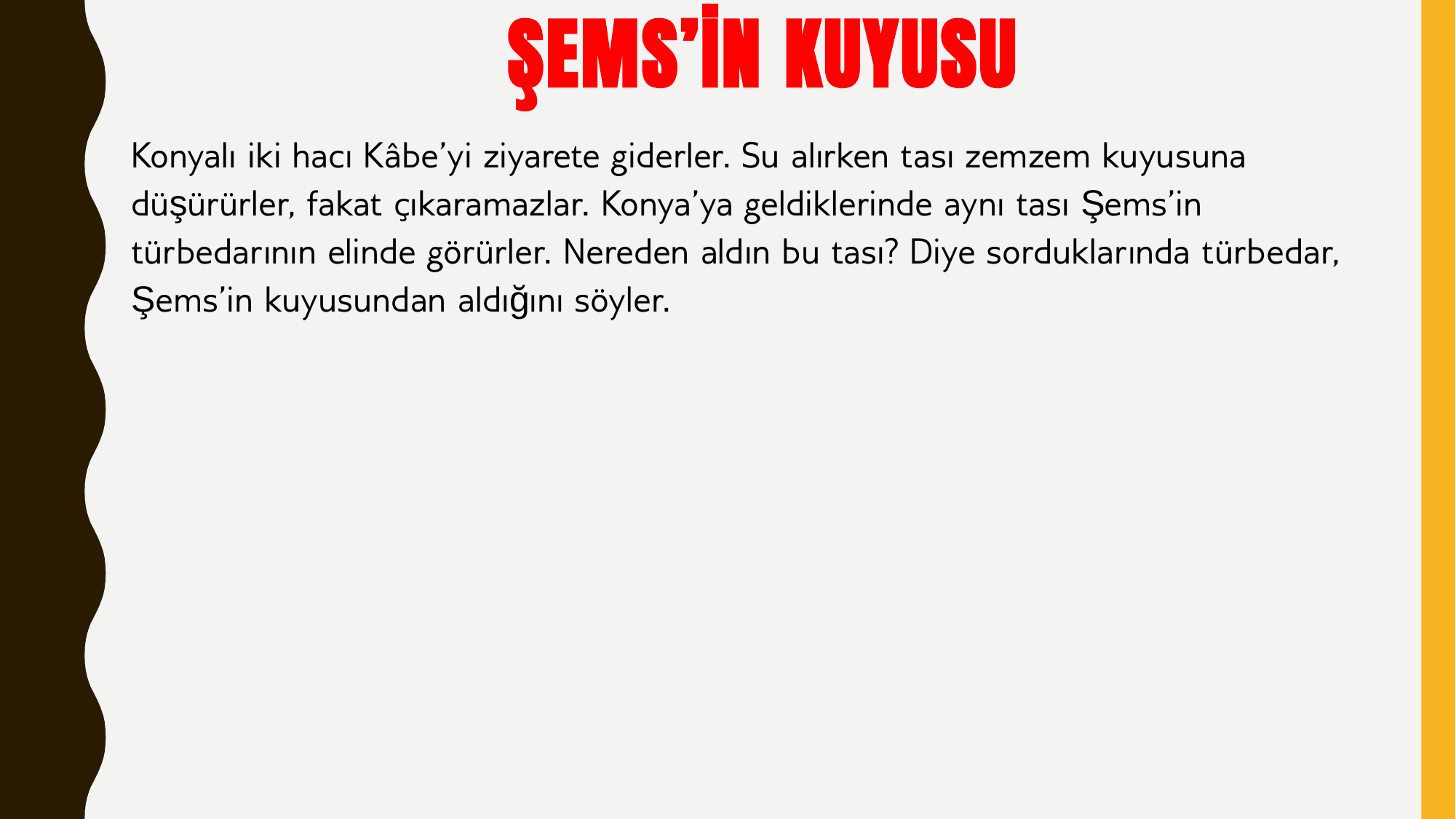

# Şems’in Kuyusu
Konyalı iki hacı Kâbe’yi ziyarete giderler. Su alırken tası zemzem kuyusuna düşürürler, fakat çıkaramazlar. Konya’ya geldiklerinde aynı tası Şems’in türbedarının elinde görürler. Nereden aldın bu tası? Diye sorduklarında türbedar, Şems’in kuyusundan aldığını söyler.